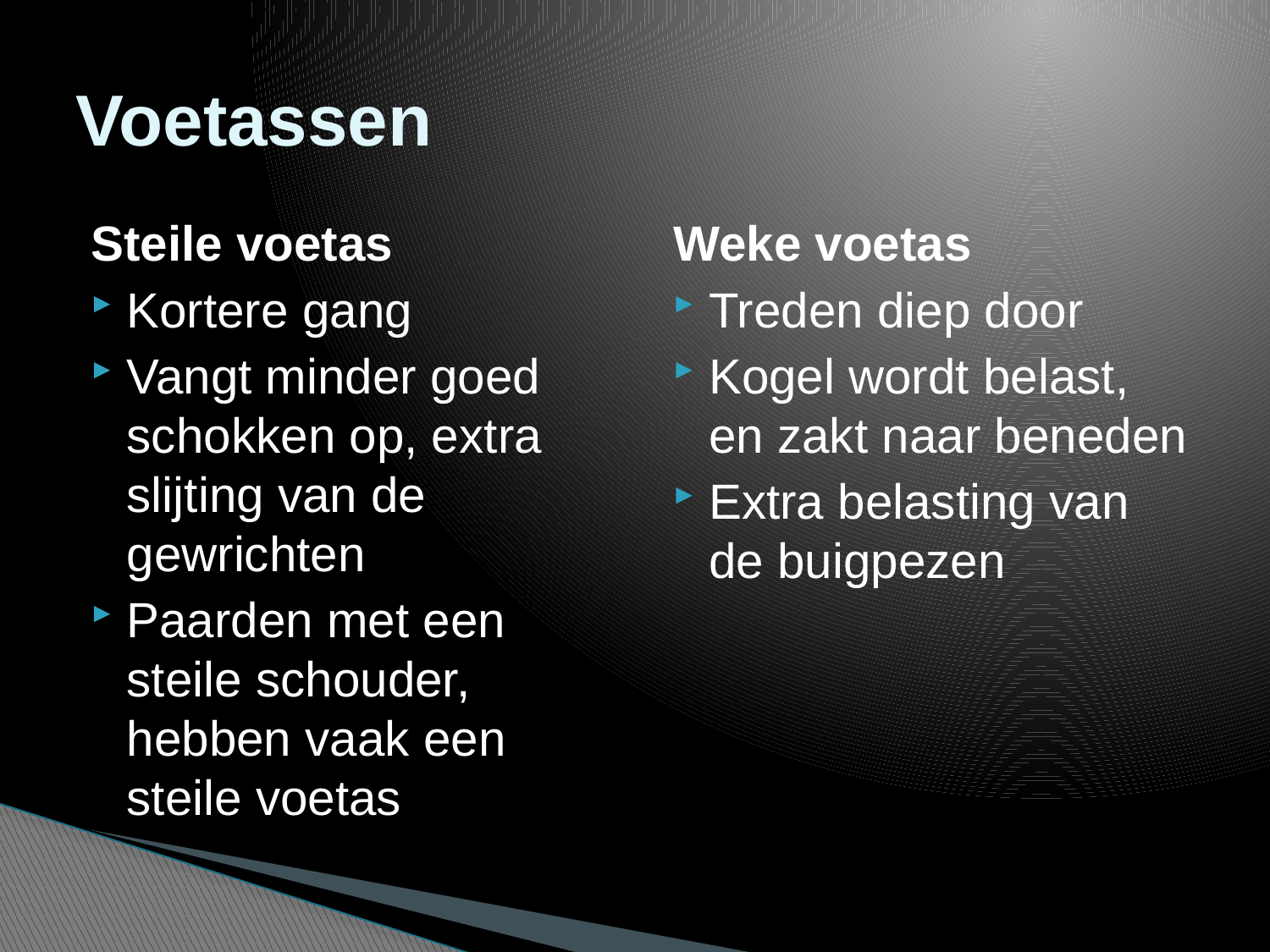

# Voetassen
Steile voetas
Kortere gang
Vangt minder goed schokken op, extra slijting van de gewrichten
Paarden met een steile schouder, hebben vaak een steile voetas
Weke voetas
Treden diep door
Kogel wordt belast, en zakt naar beneden
Extra belasting van de buigpezen